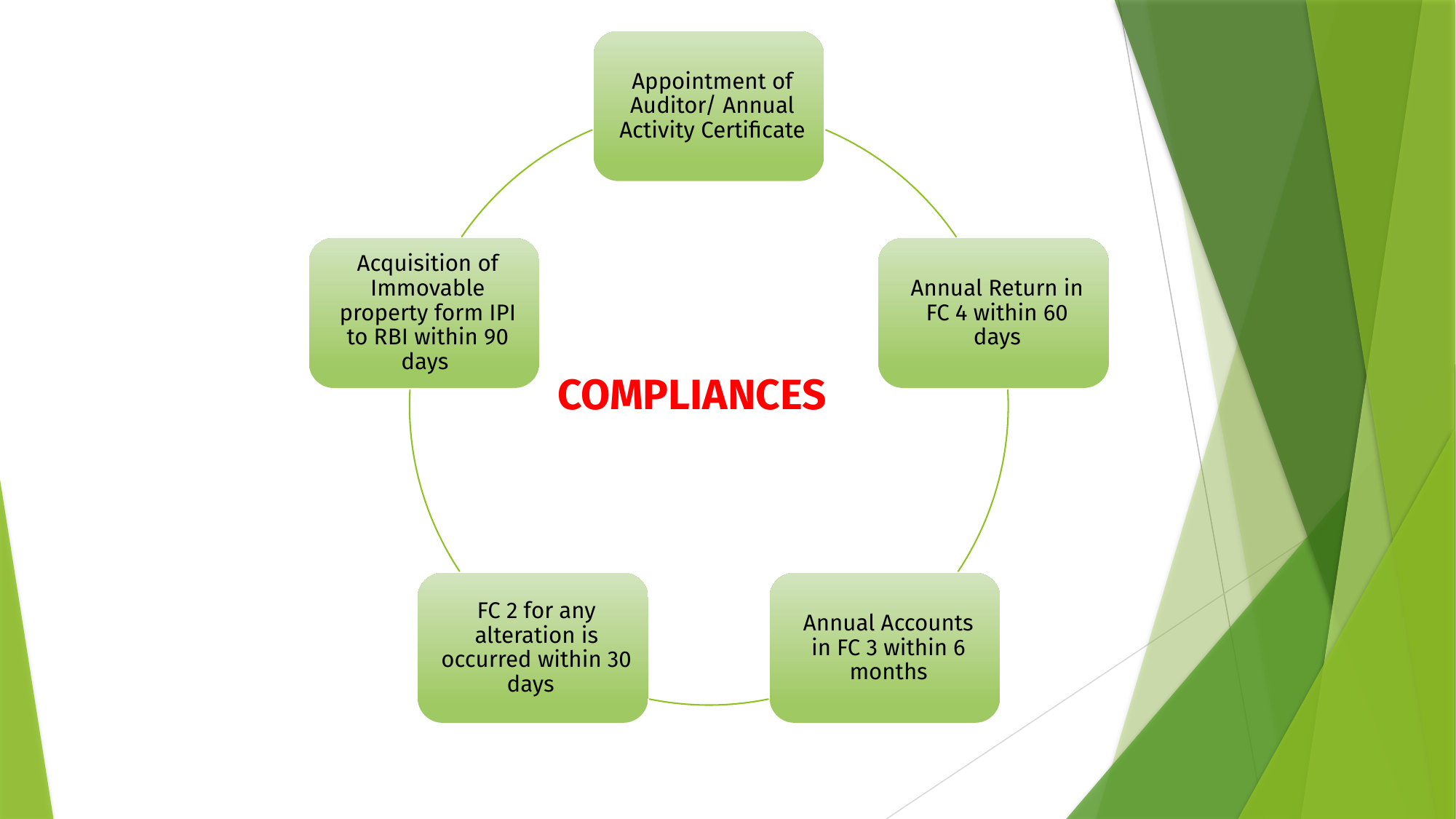

Appointment of Auditor/ Annual Activity Certificate
Annual Return in FC 4 within 60 days
Annual Accounts in FC 3 within 6 months
FC 2 for any alteration is occurred within 30 days
Acquisition of Immovable property form IPI to RBI within 90 days
COMPLIANCES